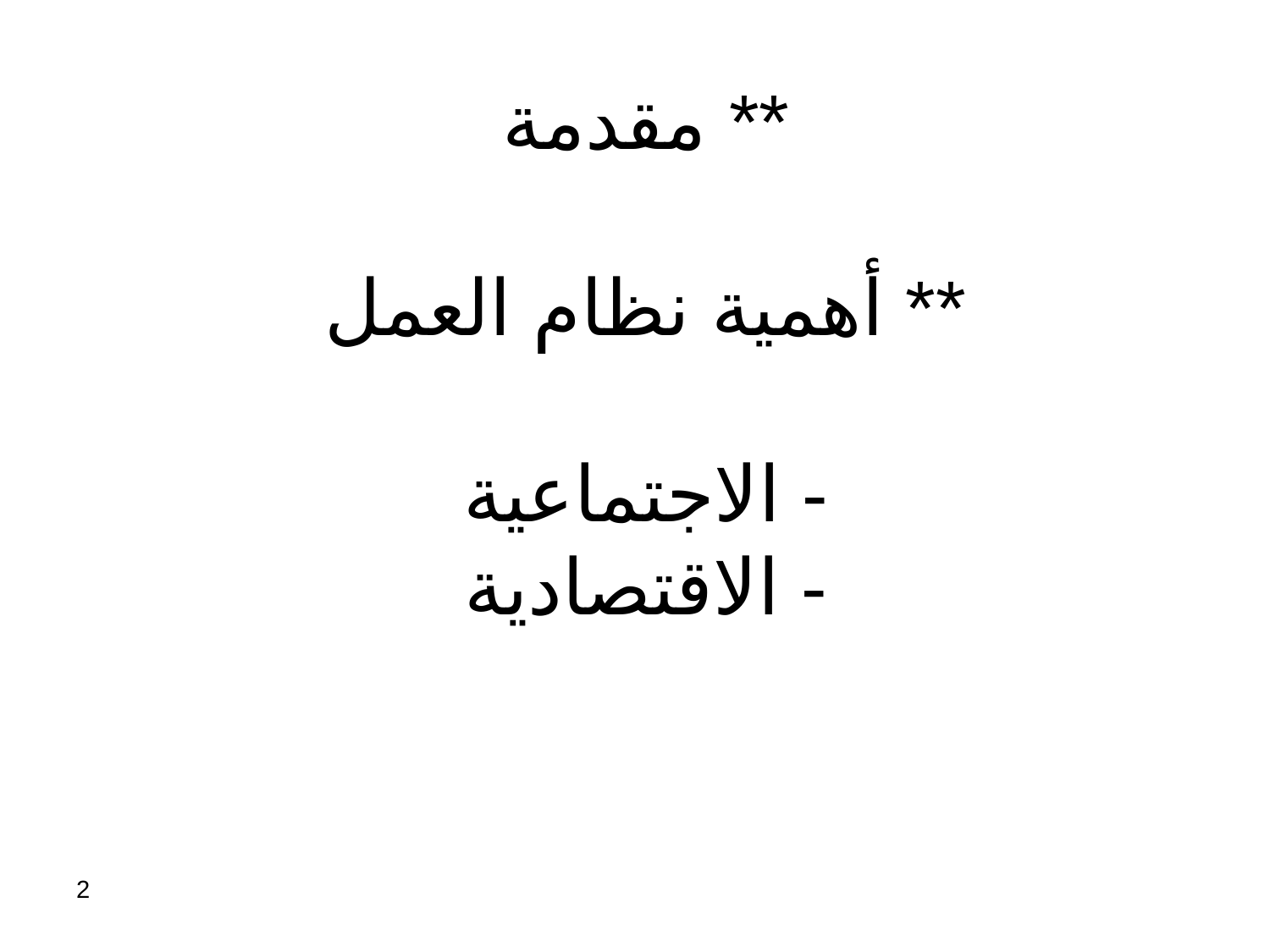

# ** مقدمة ** أهمية نظام العمل - الاجتماعية - الاقتصادية
2